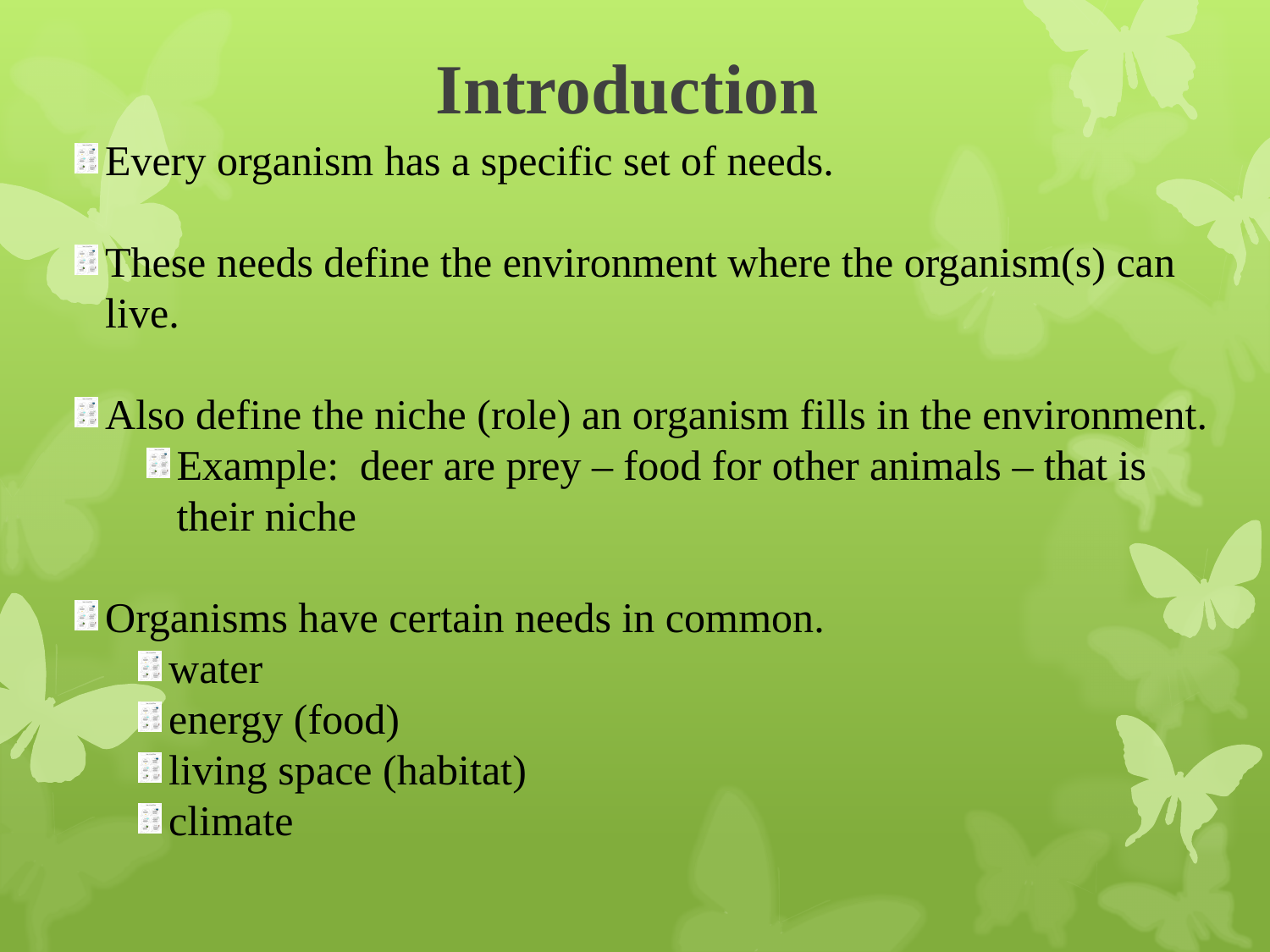

# Introduction
Every organism has a specific set of needs.

These needs define the environment where the organism(s) can live.

Also define the niche (role) an organism fills in the environment.
Example:  deer are prey – food for other animals – that is their niche

Organisms have certain needs in common.
water
energy (food)
living space (habitat)
climate